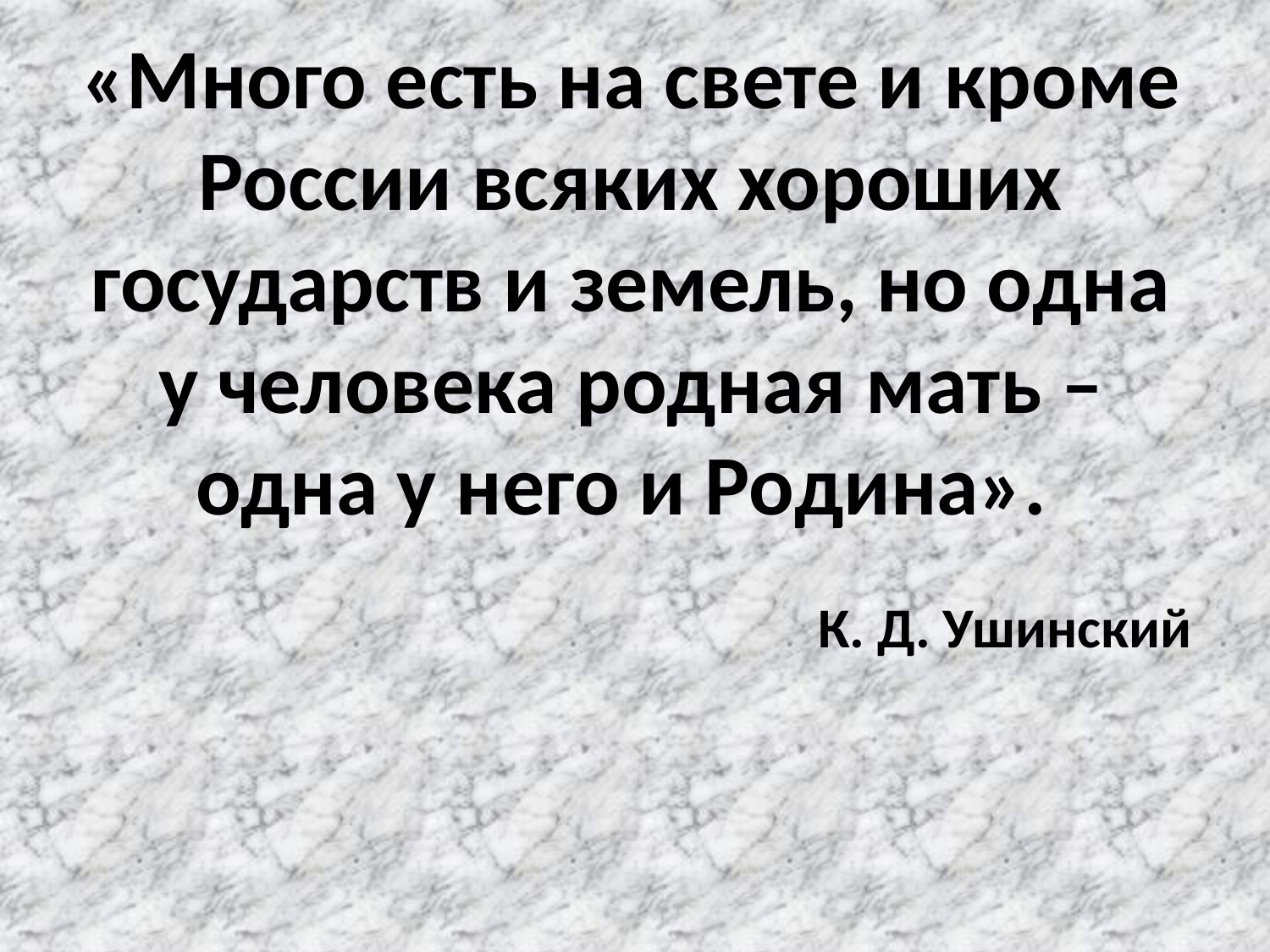

# «Много есть на свете и кроме России всяких хороших государств и земель, но одна у человека родная мать – одна у него и Родина».
К. Д. Ушинский